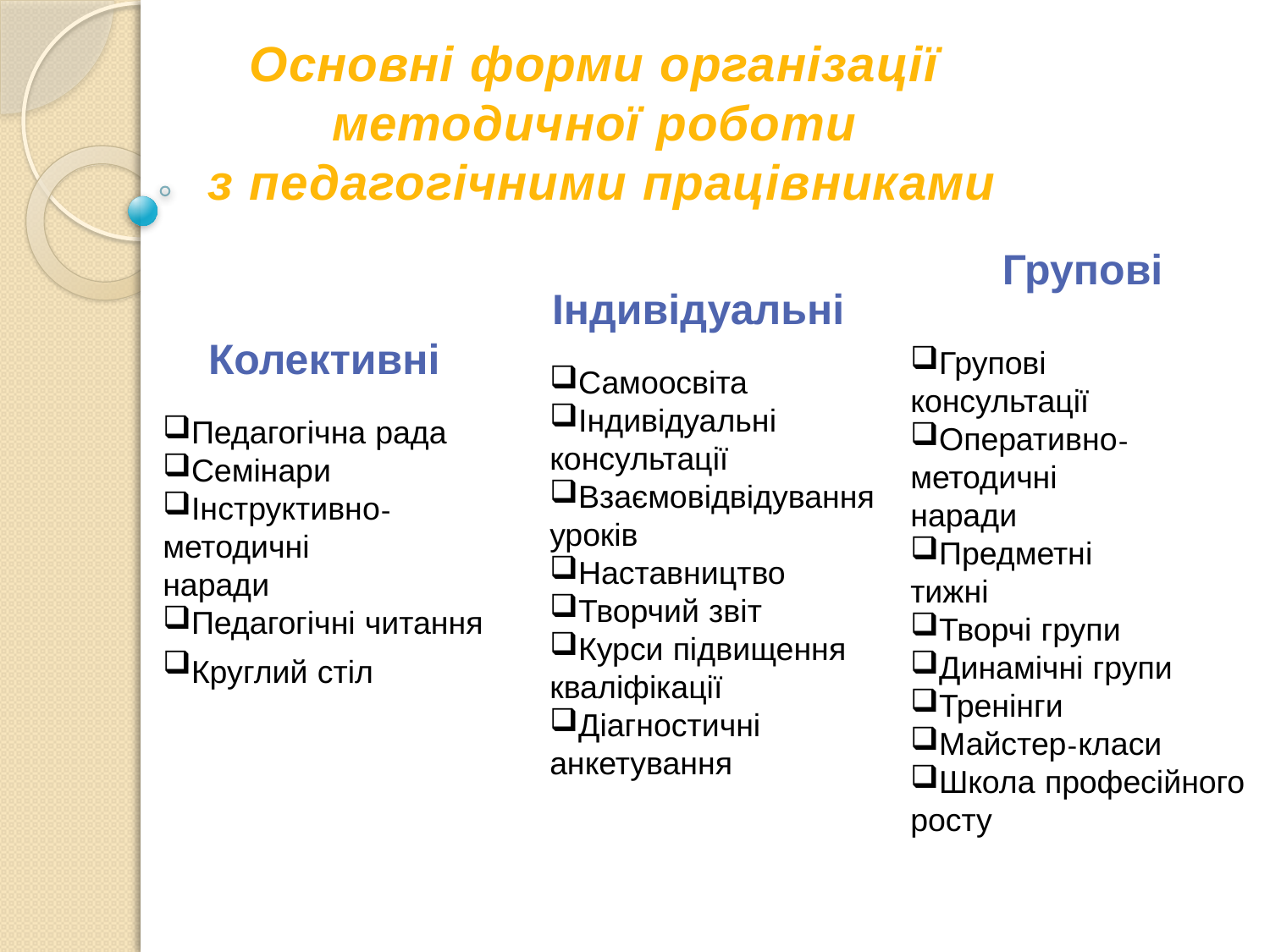

Основні форми організації
методичної роботи
з педагогічними працівниками
#
Групові

Індивідуальні
Колективні
Групові
консультації
Оперативно-
методичні
наради
Предметні
тижні
Творчі групи
Динамічні групи
Тренінги
Майстер-класи
Школа професійного
росту
Самоосвіта
Індивідуальні
консультації
Взаємовідвідування
уроків
Наставництво
Творчий звіт
Курси підвищення
кваліфікації
Діагностичні
анкетування
Педагогічна рада
Семінари
Інструктивно-
методичні
наради
Педагогічні читання
Круглий стіл